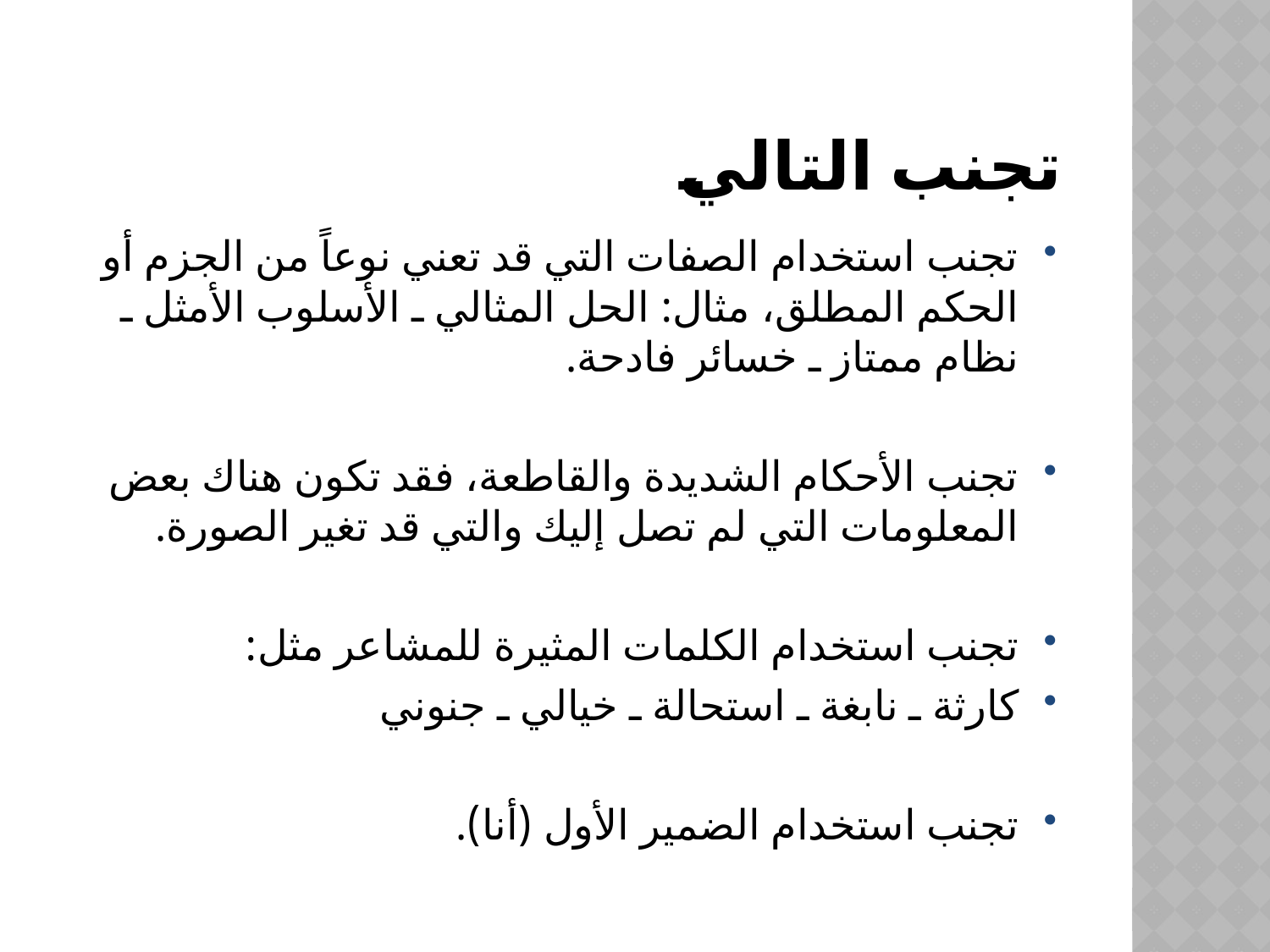

# تجنب التالي
تجنب استخدام الصفات التي قد تعني نوعاً من الجزم أو الحكم المطلق، مثال: الحل المثالي ـ الأسلوب الأمثل ـ نظام ممتاز ـ خسائر فادحة.

تجنب الأحكام الشديدة والقاطعة، فقد تكون هناك بعض المعلومات التي لم تصل إليك والتي قد تغير الصورة.

تجنب استخدام الكلمات المثيرة للمشاعر مثل:
كارثة ـ نابغة ـ استحالة ـ خيالي ـ جنوني

تجنب استخدام الضمير الأول (أنا).